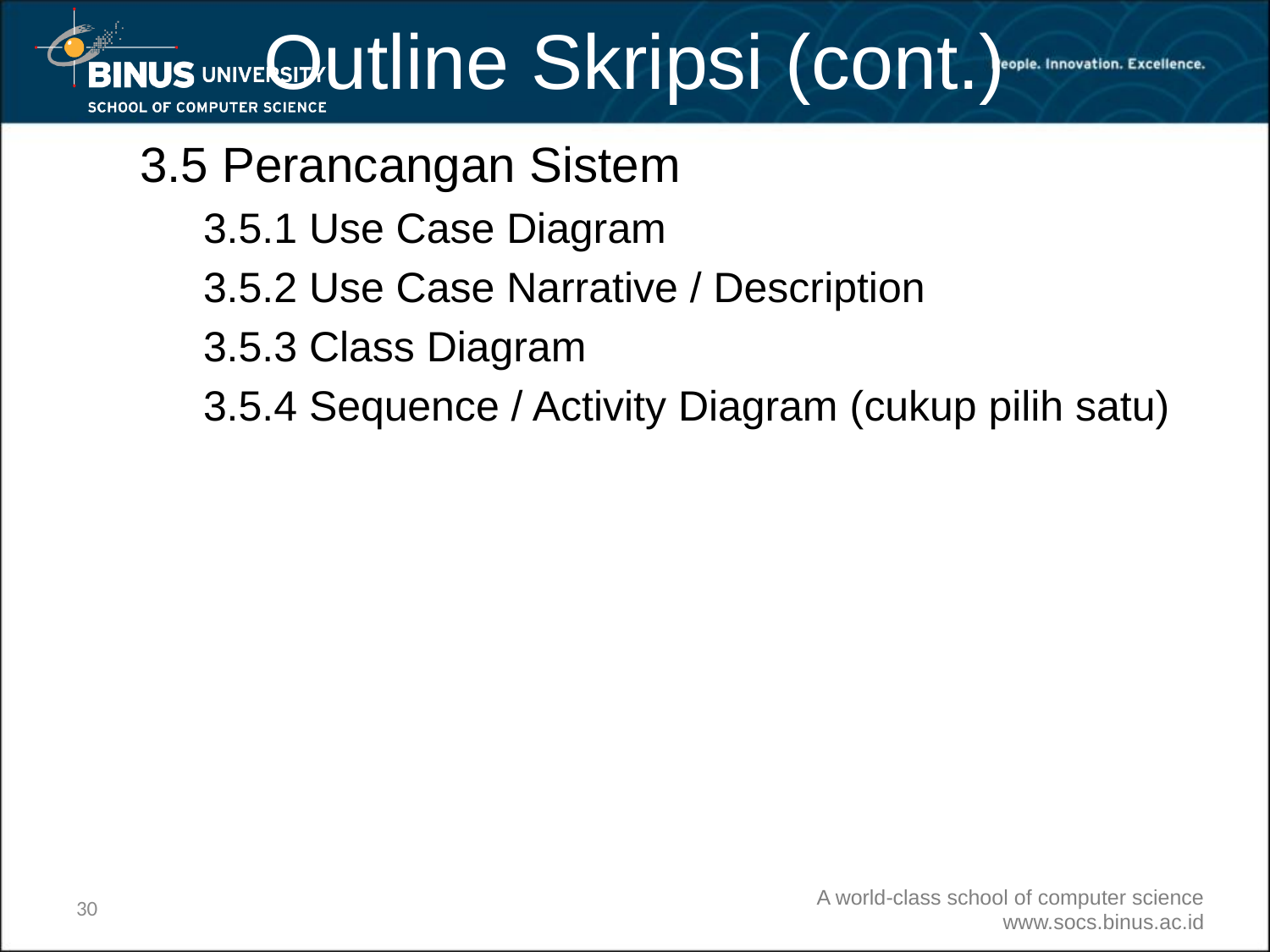

# Outline Skripsi (cont.)
3.5 Perancangan Sistem
3.5.1 Use Case Diagram
3.5.2 Use Case Narrative / Description
3.5.3 Class Diagram
3.5.4 Sequence / Activity Diagram (cukup pilih satu)

30